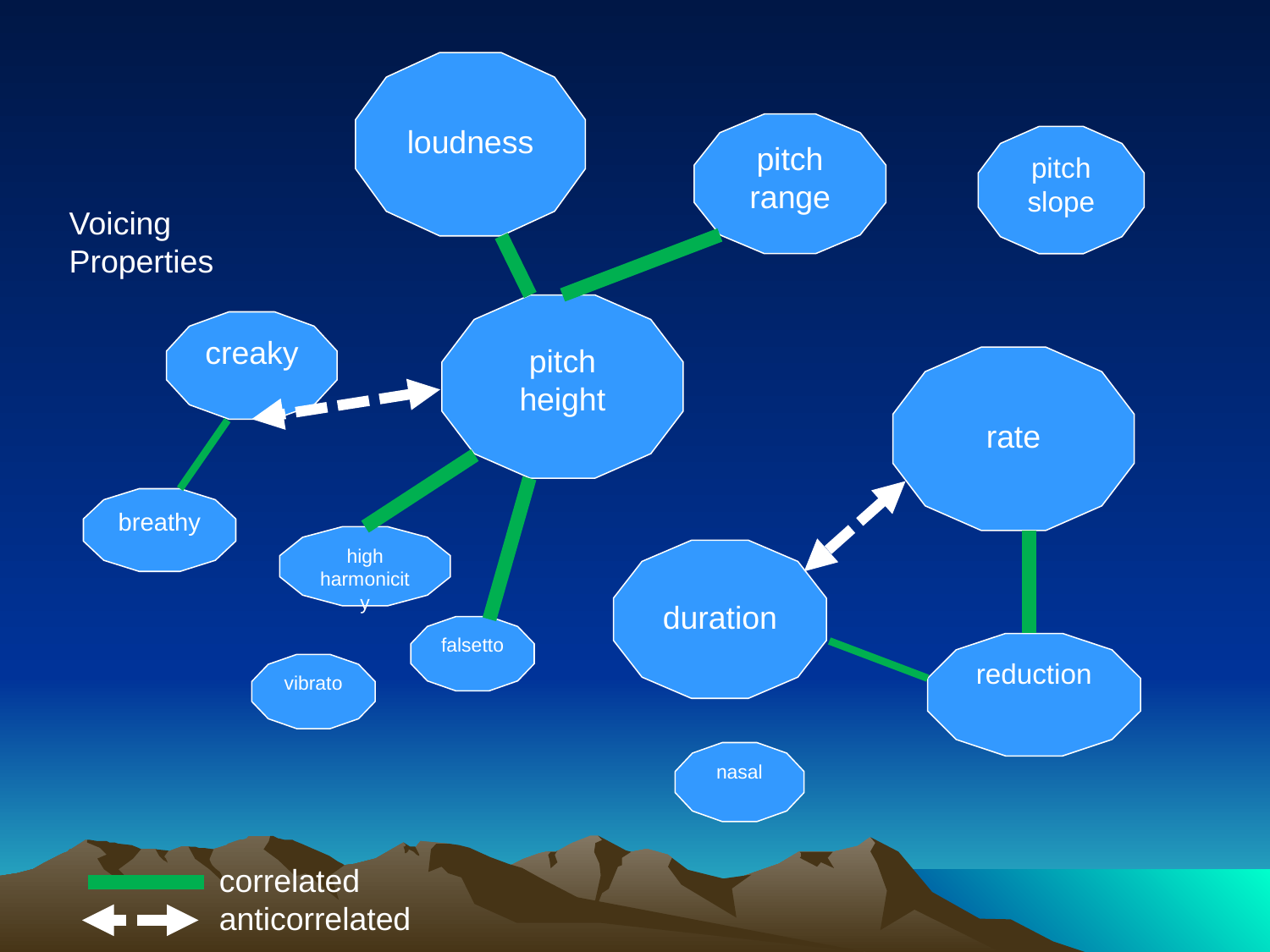

loudness

rate

duration
pitch range
pitch slope

pitch height
Voicing Properties
creaky
breathy
high
harmonicity
falsetto
vibrato
reduction
nasal
correlated
anticorrelated